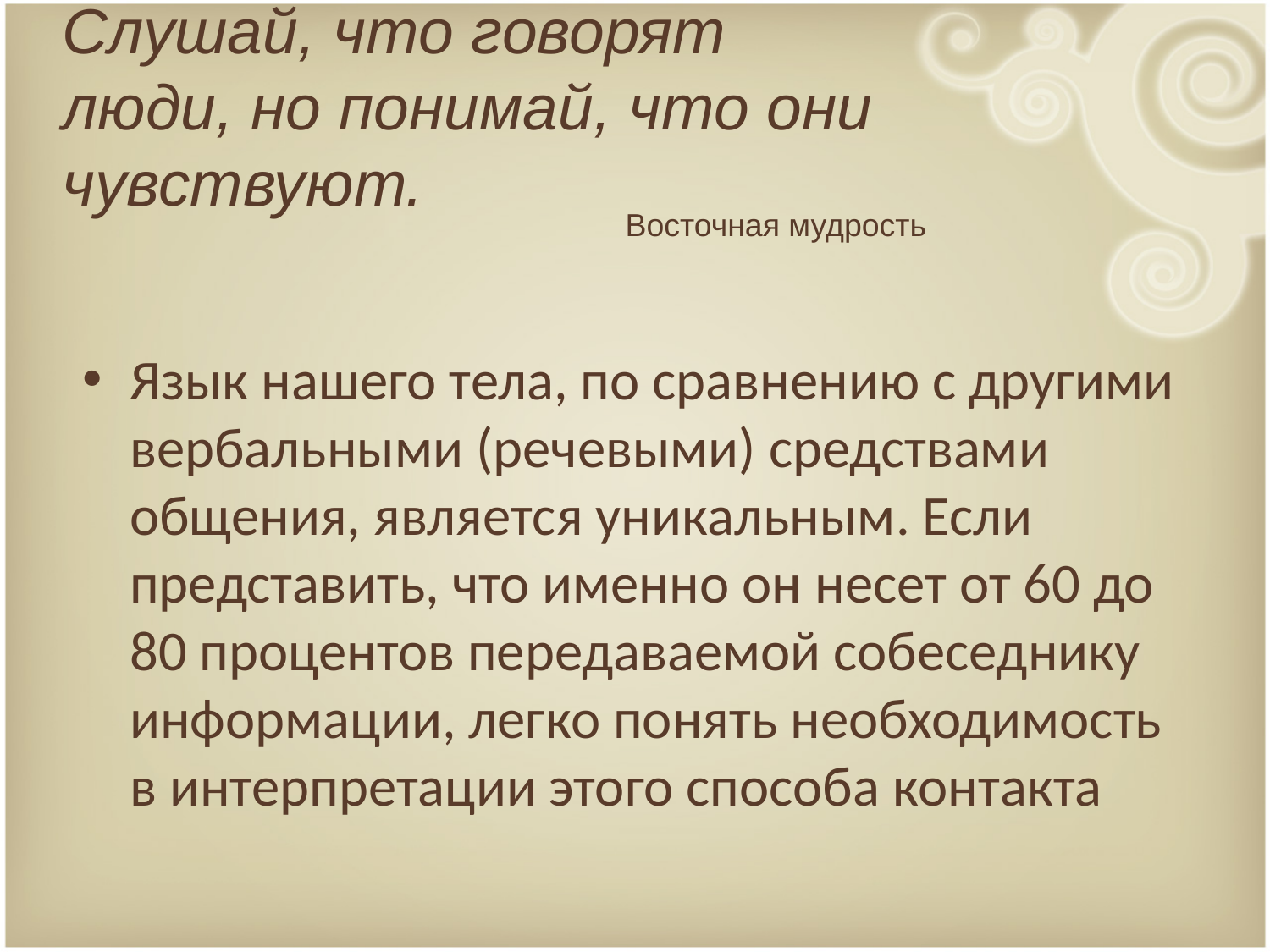

# Слушай, что говорят люди, но понимай, что они чувствуют.
Восточная мудрость
Язык нашего тела, по сравнению с другими вербальными (речевыми) средствами общения, является уникальным. Если представить, что именно он несет от 60 до 80 процентов передаваемой собеседнику информации, легко понять необходимость в интерпретации этого способа контакта